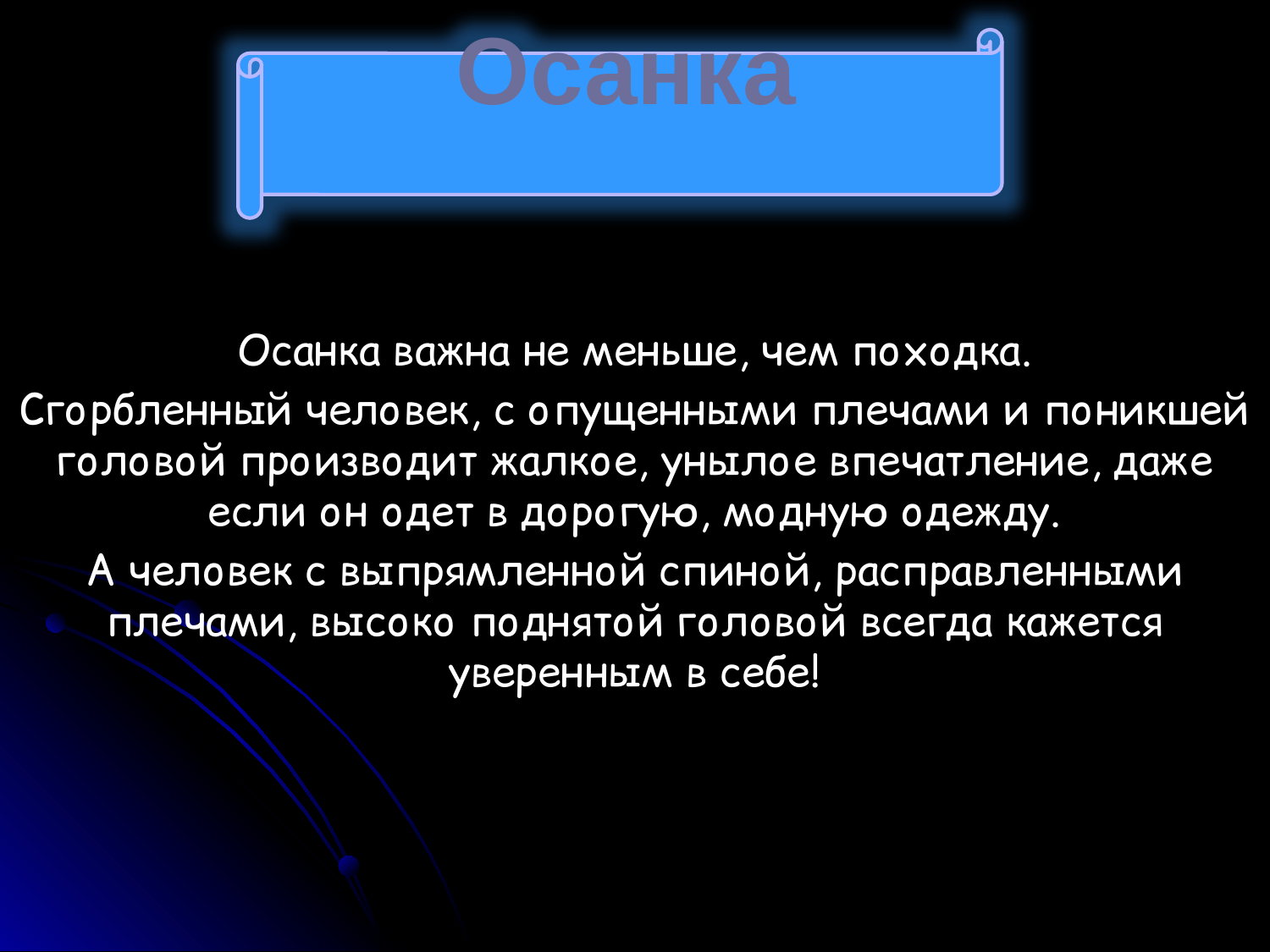

Осанка

Осанка важна не меньше, чем походка.
Сгорбленный человек, с опущенными плечами и поникшей головой производит жалкое, унылое впечатление, даже если он одет в дорогую, модную одежду.
А человек с выпрямленной спиной, расправленными плечами, высоко поднятой головой всегда кажется уверенным в себе!